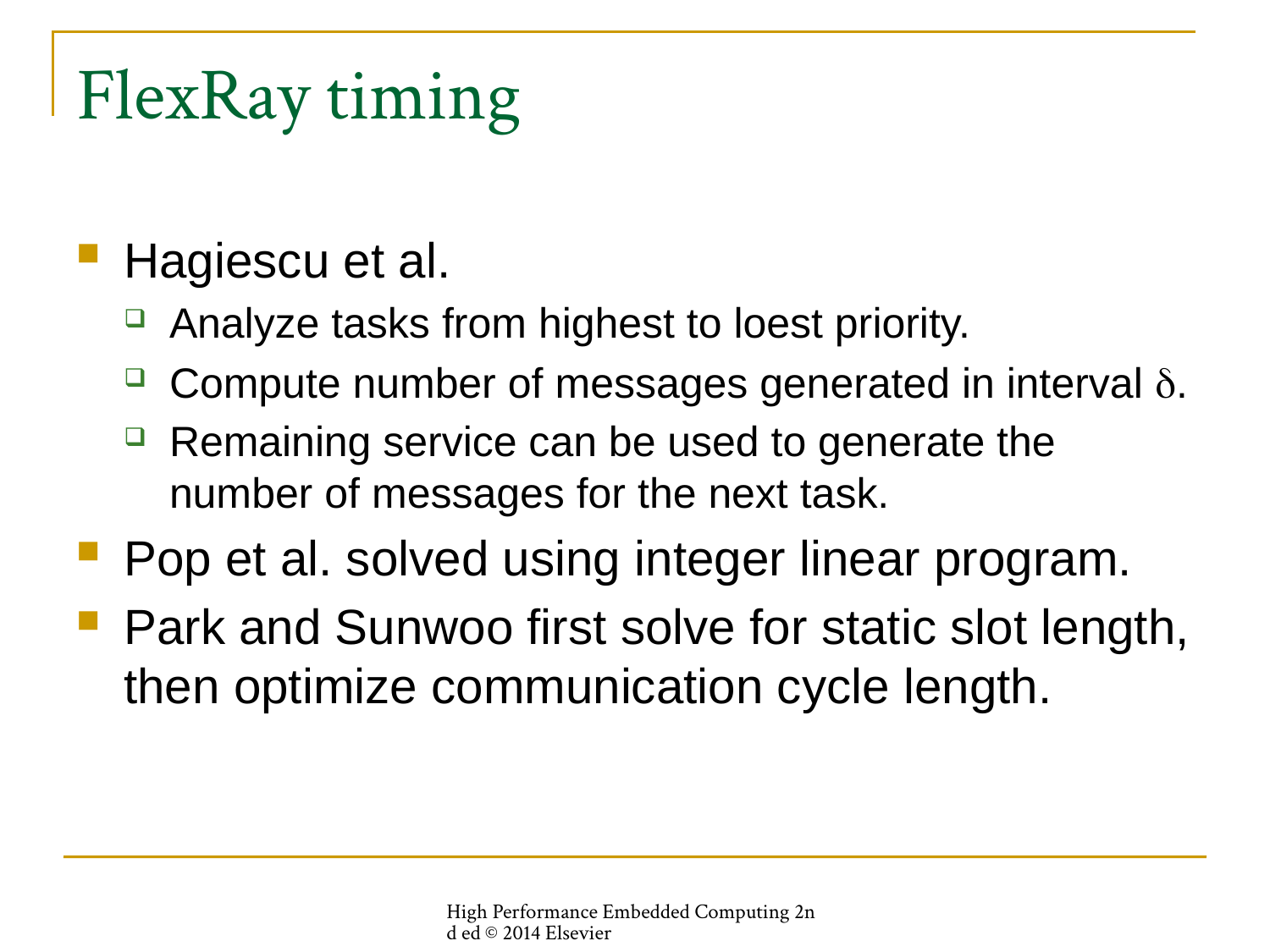

# FlexRay timing
Hagiescu et al.
Analyze tasks from highest to loest priority.
Compute number of messages generated in interval δ.
Remaining service can be used to generate the number of messages for the next task.
Pop et al. solved using integer linear program.
Park and Sunwoo first solve for static slot length, then optimize communication cycle length.
High Performance Embedded Computing 2nd ed © 2014 Elsevier